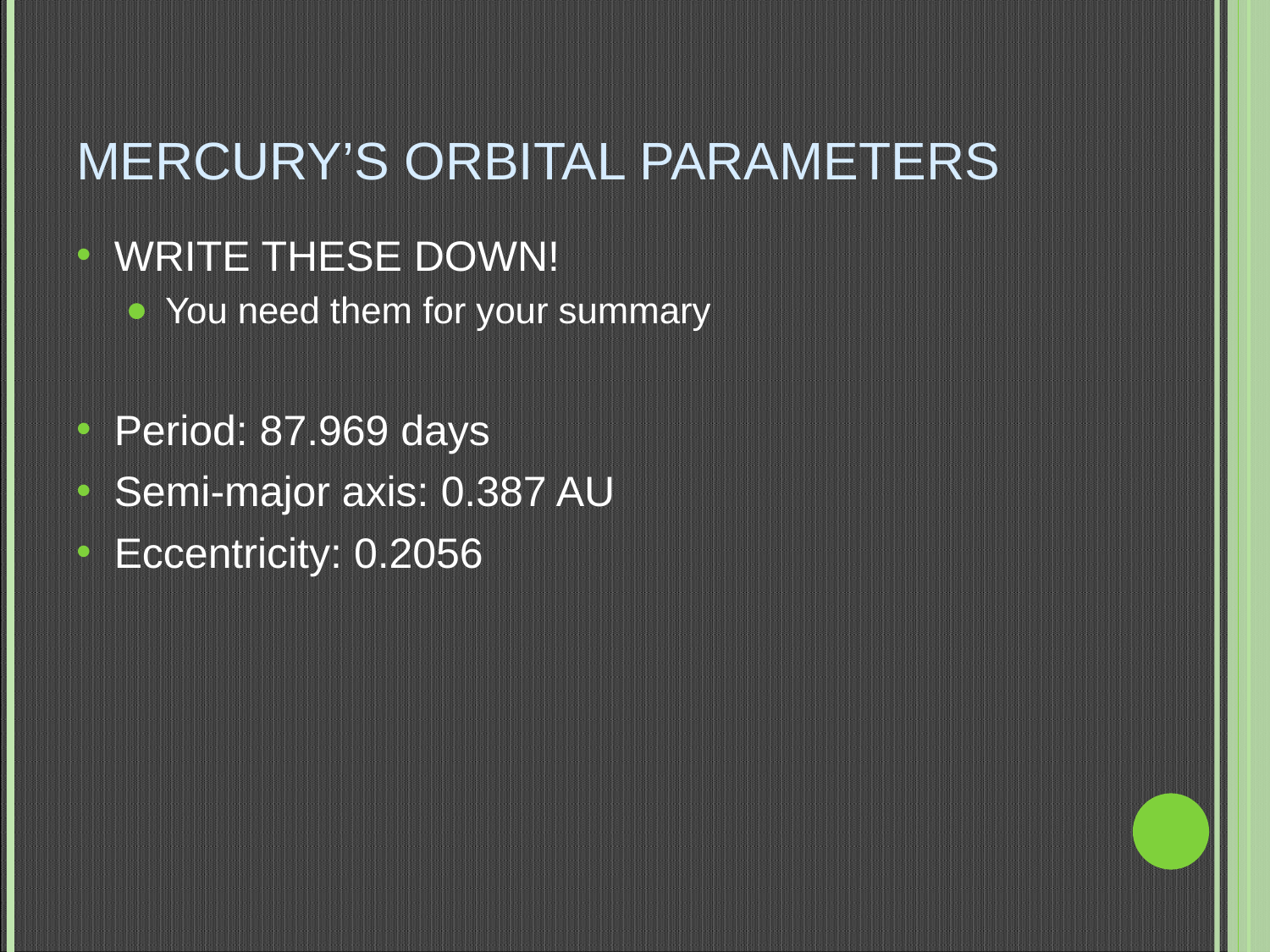

# MERCURY’S ORBITAL PARAMETERS
WRITE THESE DOWN!
You need them for your summary

Period: 87.969 days
Semi-major axis: 0.387 AU
Eccentricity: 0.2056